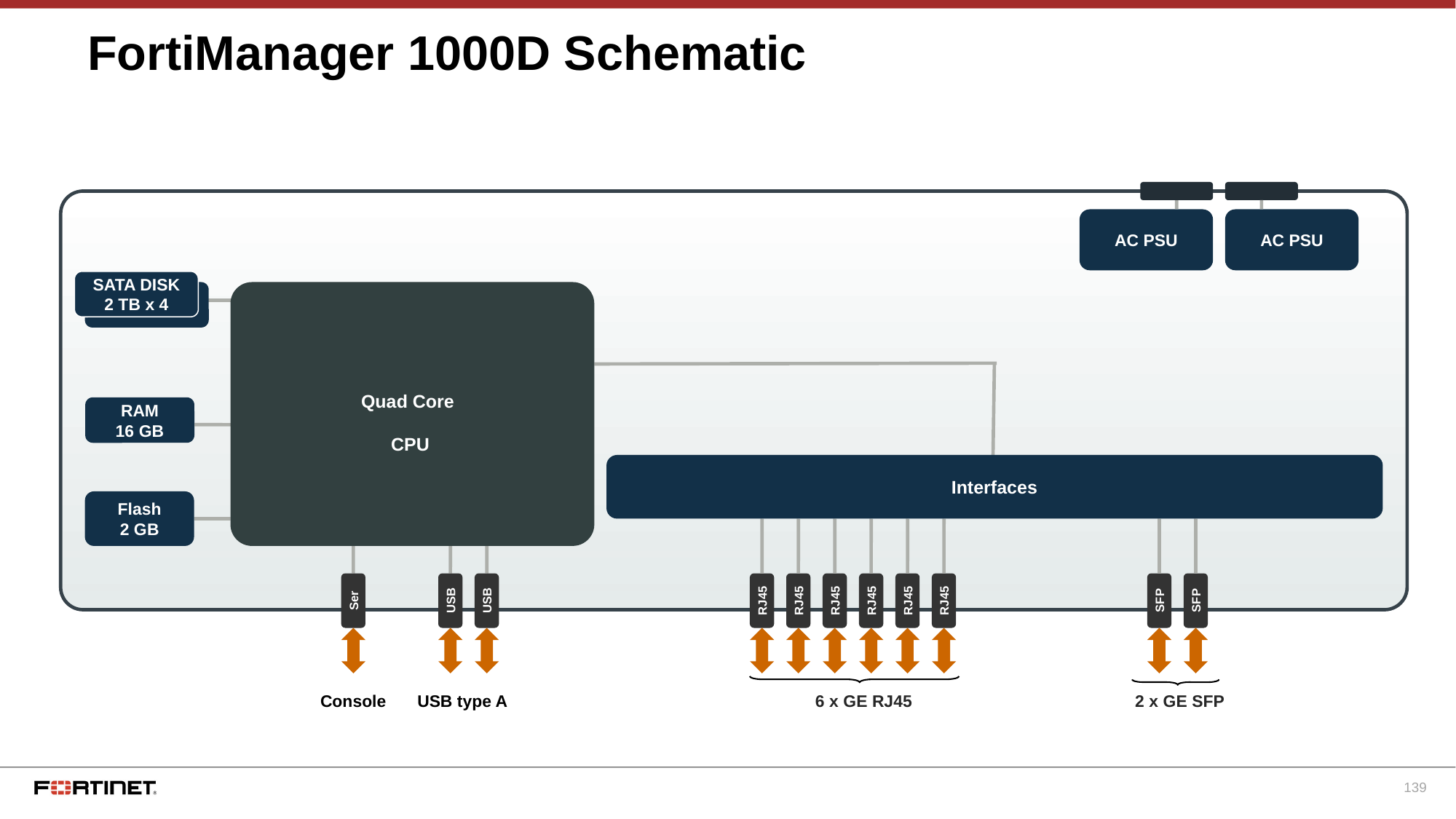

# FortiManager 1000D Schematic

AC PSU
AC PSU
SATA DISK
2 TB x 4

Quad Core

CPU
RAM
16 GB

Interfaces
Flash
2 GB
Intel Core i7

Ser
USB
USB
RJ45
RJ45
RJ45
RJ45
RJ45
RJ45
SFP
SFP

Console
USB type A
 6 x GE RJ45
 2 x GE SFP